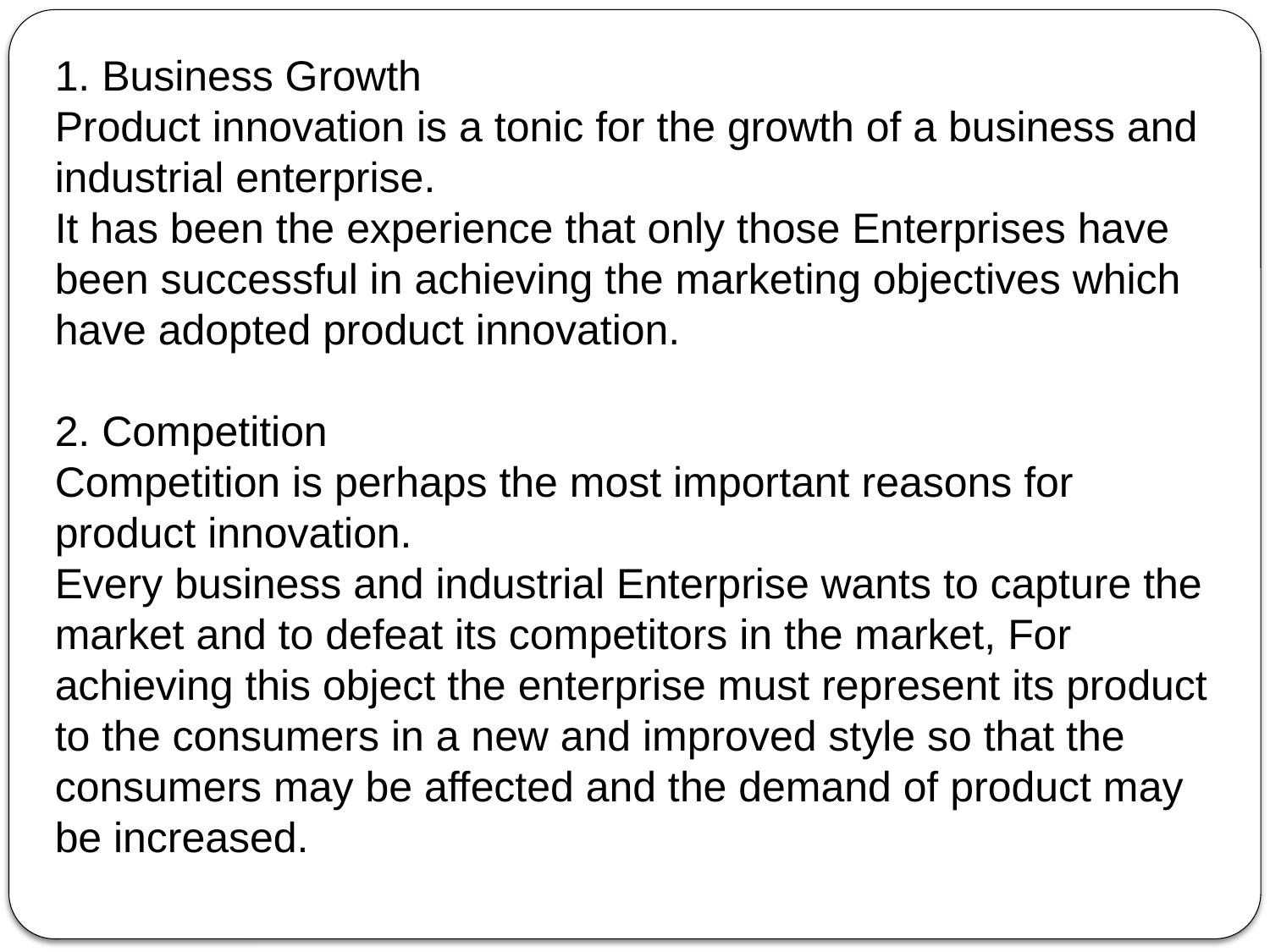

1. Business Growth
Product innovation is a tonic for the growth of a business and industrial enterprise.
It has been the experience that only those Enterprises have been successful in achieving the marketing objectives which have adopted product innovation.

2. Competition
Competition is perhaps the most important reasons for product innovation.
Every business and industrial Enterprise wants to capture the market and to defeat its competitors in the market, For achieving this object the enterprise must represent its product to the consumers in a new and improved style so that the consumers may be affected and the demand of product may be increased.